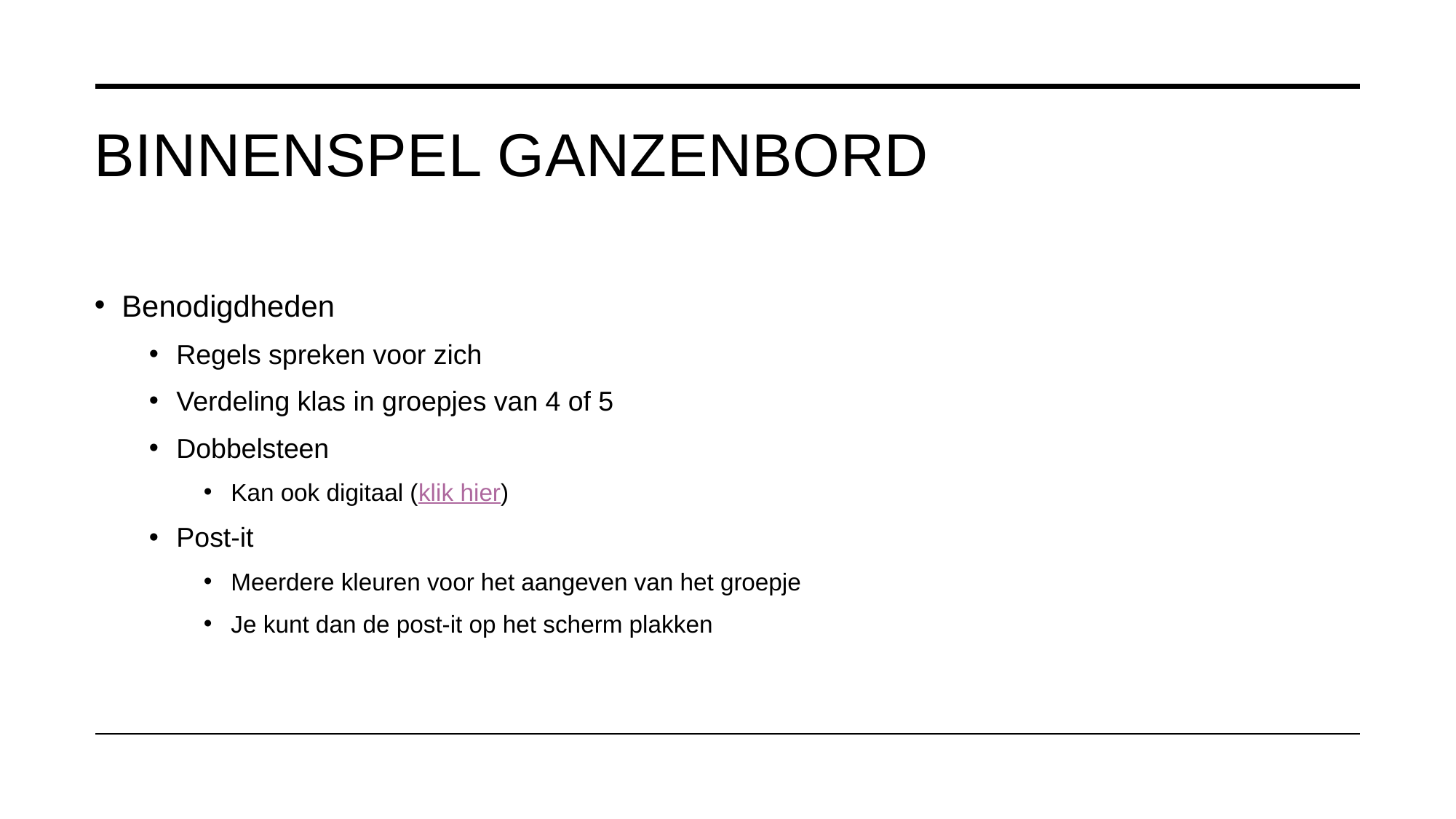

# Binnenspel Ganzenbord
Benodigdheden
Regels spreken voor zich
Verdeling klas in groepjes van 4 of 5
Dobbelsteen
Kan ook digitaal (klik hier)
Post-it
Meerdere kleuren voor het aangeven van het groepje
Je kunt dan de post-it op het scherm plakken